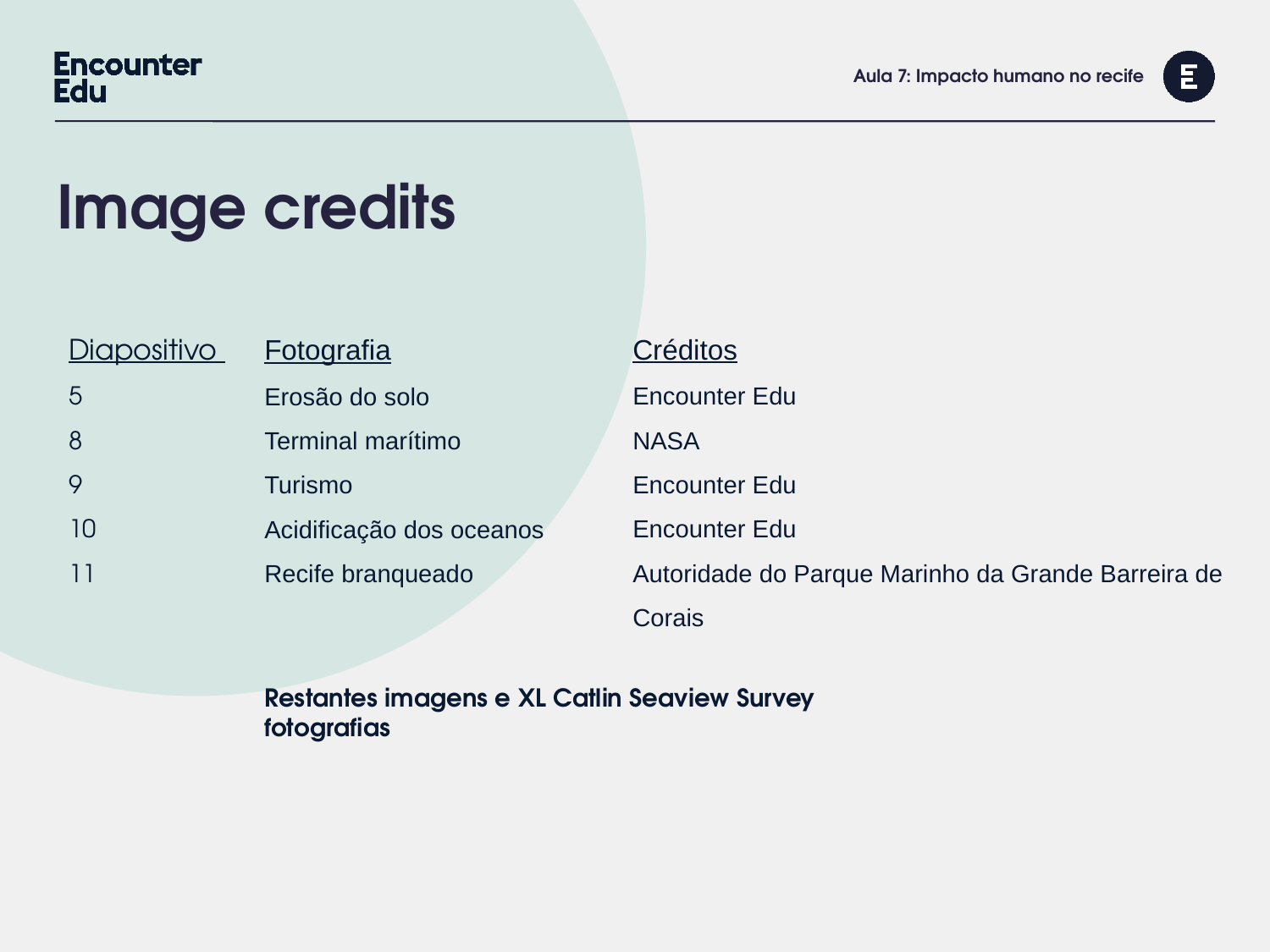

# Aula 7: Impacto humano no recife
Diapositivo
5
8
9
10
11
Créditos
Encounter Edu
NASA
Encounter Edu
Encounter Edu
Autoridade do Parque Marinho da Grande Barreira de Corais

Fotografia
Erosão do solo
Terminal marítimo
Turismo
Acidificação dos oceanos
Recife branqueado
Restantes imagens e 	XL Catlin Seaview Survey
fotografias